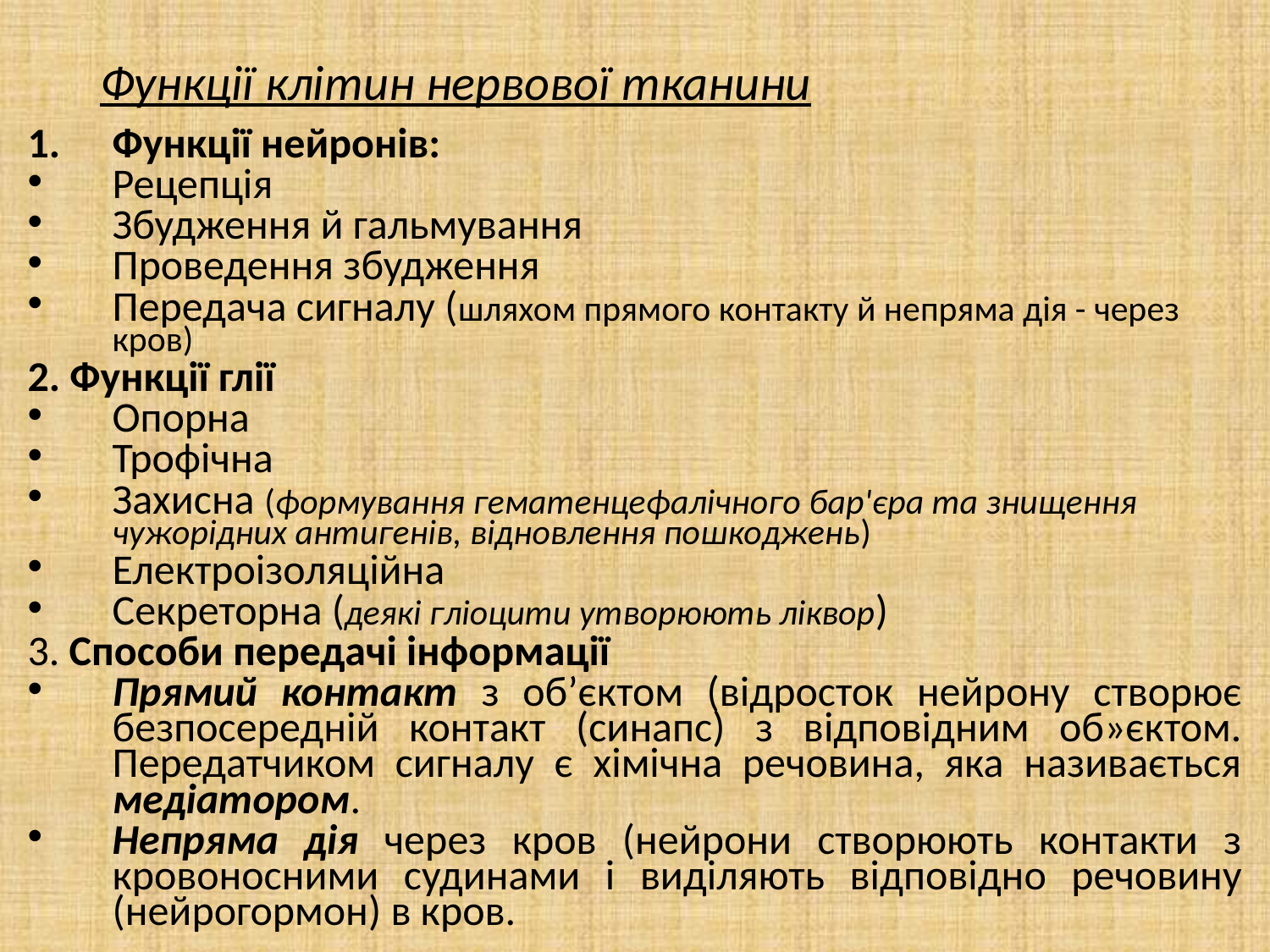

Функції клітин нервової тканини
Функції нейронів:
Рецепція
Збудження й гальмування
Проведення збудження
Передача сигналу (шляхом прямого контакту й непряма дія - через кров)
2. Функції глії
Опорна
Трофічна
Захисна (формування гематенцефалічного бар'єра та знищення чужорідних антигенів, відновлення пошкоджень)
Електроізоляційна
Секреторна (деякі гліоцити утворюють ліквор)
3. Способи передачі інформації
Прямий контакт з об’єктом (відросток нейрону створює безпосередній контакт (синапс) з відповідним об»єктом. Передатчиком сигналу є хімічна речовина, яка називається медіатором.
Непряма дія через кров (нейрони створюють контакти з кровоносними судинами і виділяють відповідно речовину (нейрогормон) в кров.